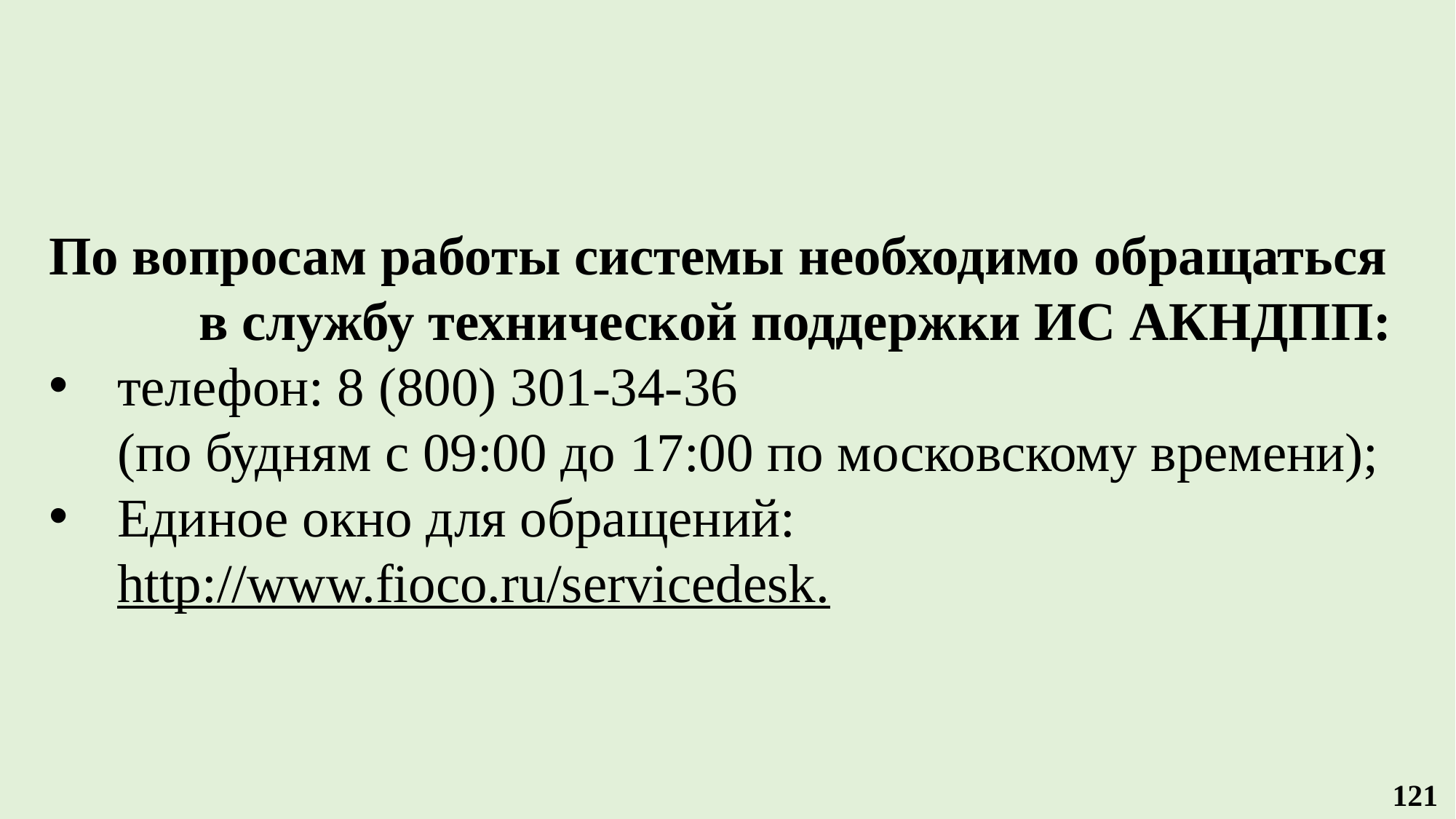

По вопросам работы системы необходимо обращаться               в службу технической поддержки ИС АКНДПП:
телефон: 8 (800) 301-34-36
     (по будням с 09:00 до 17:00 по московскому времени);
Единое окно для обращений: http://www.fioco.ru/servicedesk.
121